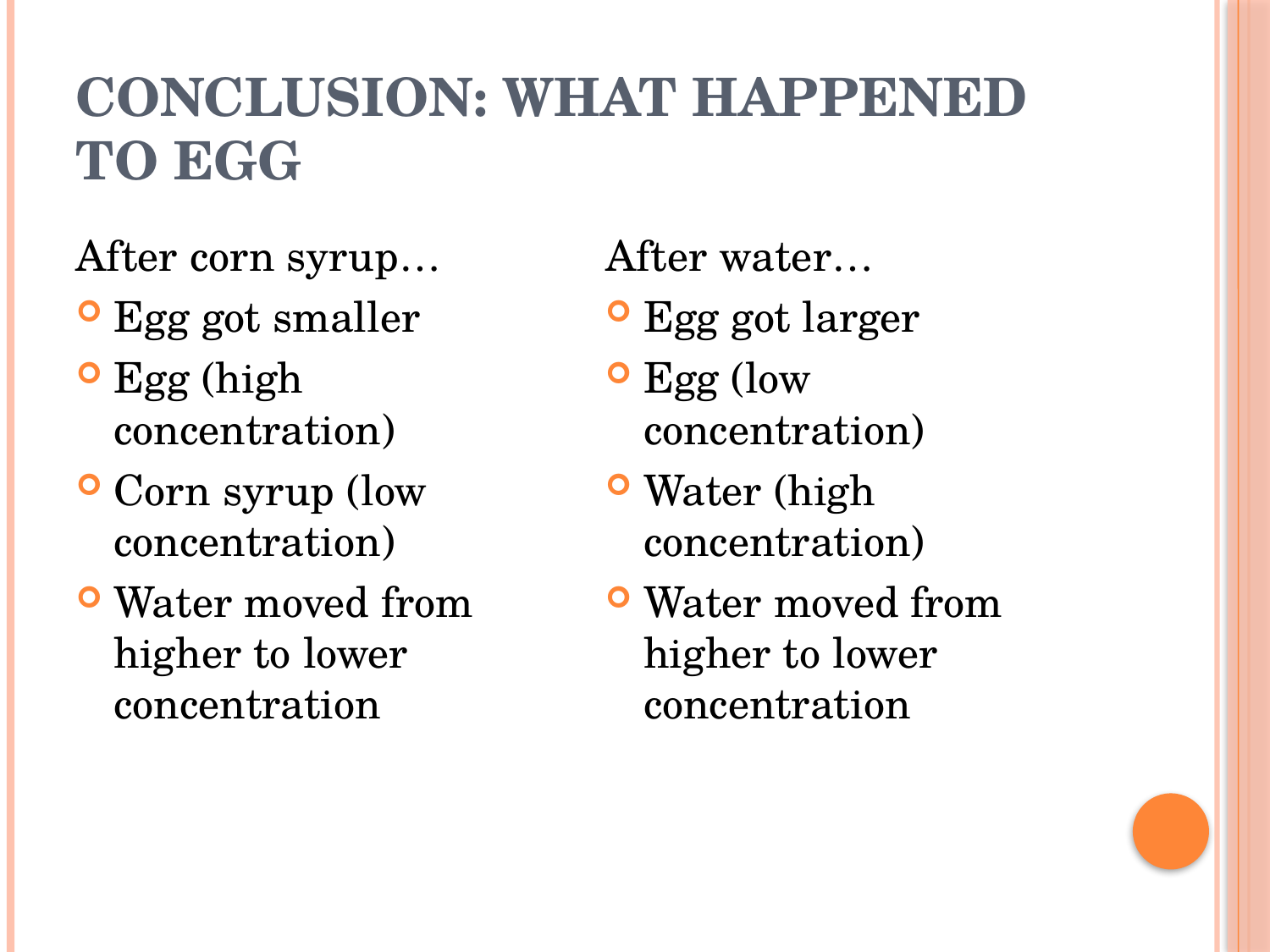

# Conclusion: What happened to egg
After corn syrup…
Egg got smaller
Egg (high concentration)
Corn syrup (low concentration)
Water moved from higher to lower concentration
After water…
Egg got larger
Egg (low concentration)
Water (high concentration)
Water moved from higher to lower concentration